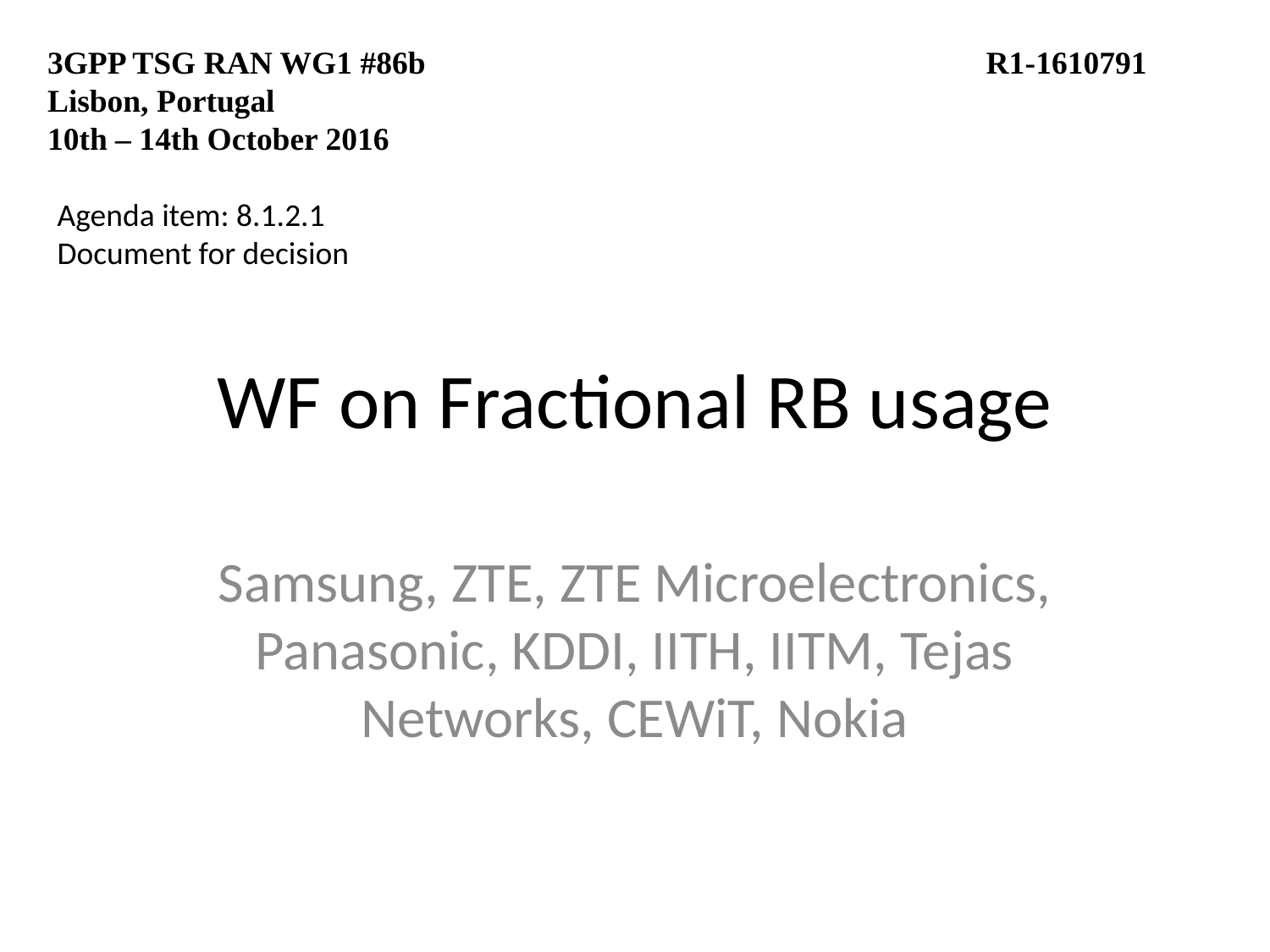

3GPP TSG RAN WG1 #86b   			                      R1-1610791
Lisbon, Portugal
10th – 14th October 2016
Agenda item: 8.1.2.1
Document for decision
# WF on Fractional RB usage
Samsung, ZTE, ZTE Microelectronics, Panasonic, KDDI, IITH, IITM, Tejas Networks, CEWiT, Nokia